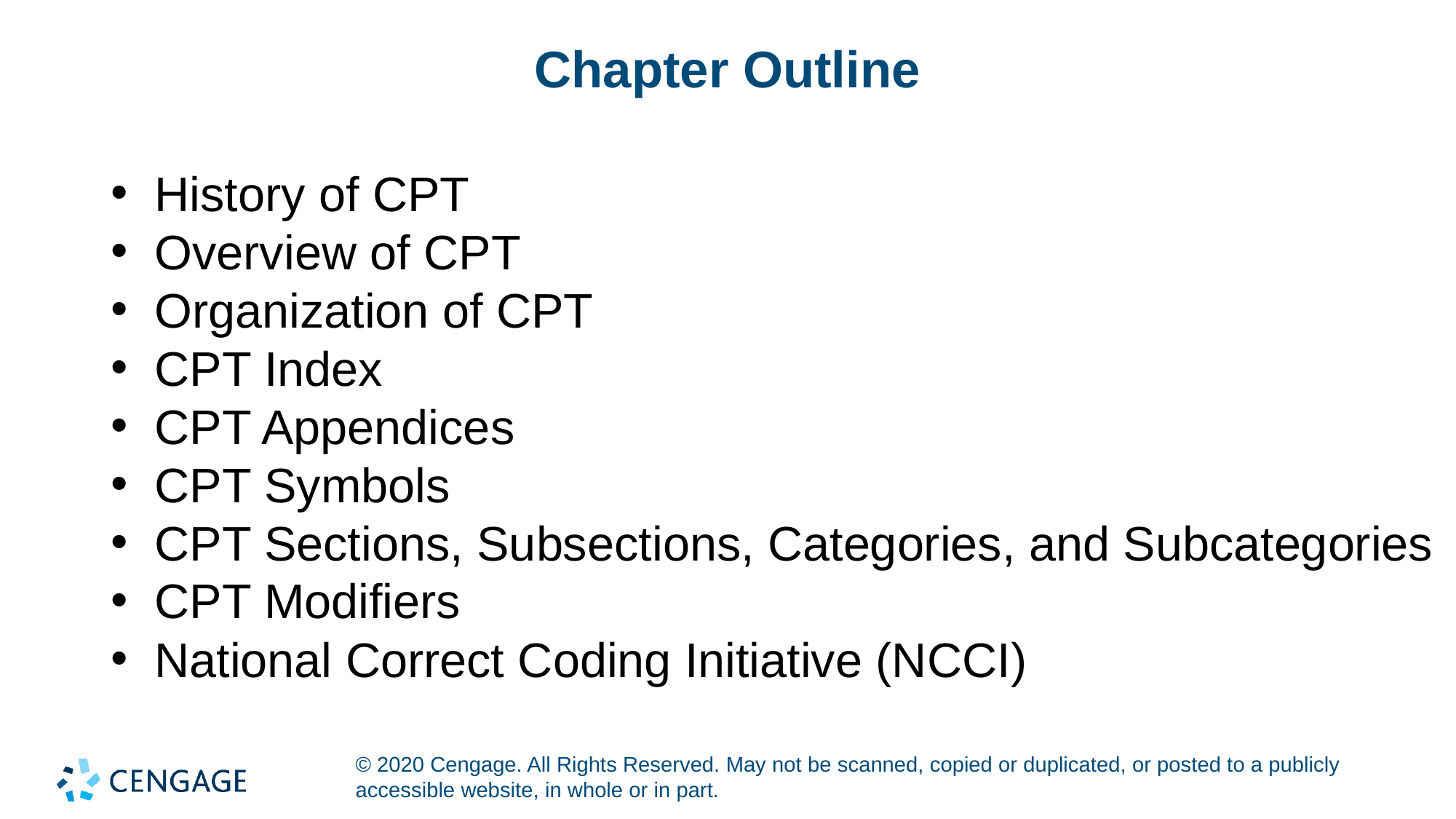

# Chapter Outline
History of CPT
Overview of CPT
Organization of CPT
CPT Index
CPT Appendices
CPT Symbols
CPT Sections, Subsections, Categories, and Subcategories
CPT Modifiers
National Correct Coding Initiative (NCCI)